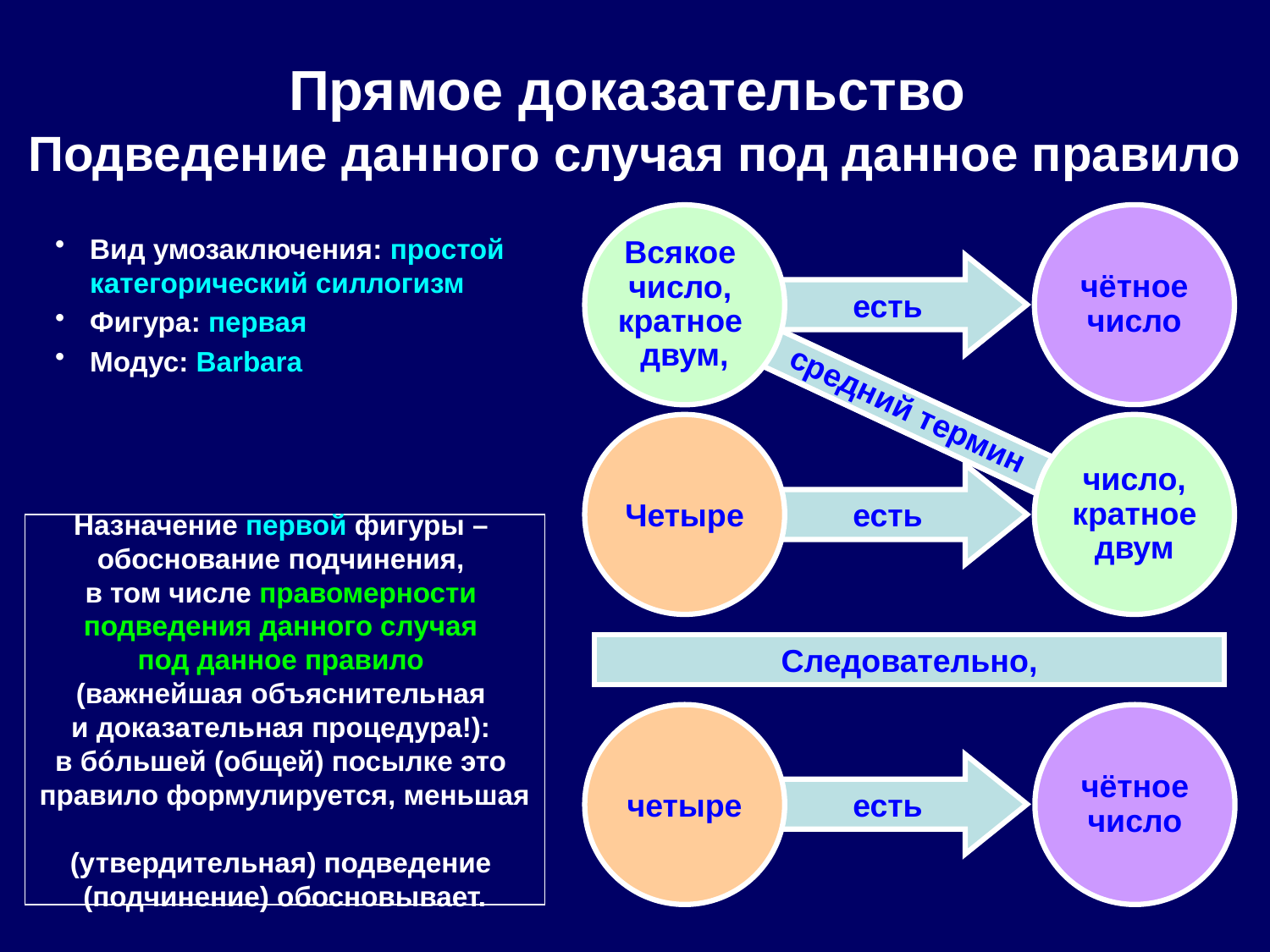

# Прямое доказательство Подведение данного случая под данное правило
чётное
число
Всякое
число,
кратное
двум,
Вид умозаключения: простой категорический силлогизм
Фигура: первая
Модус: Barbara
есть
есть
 средний термин
Четыре
число,
кратное
двум
есть
Назначение первой фигуры –
обоснование подчинения,
в том числе правомерности
подведения данного случая
под данное правило
(важнейшая объяснительная
и доказательная процедура!):
в бóльшей (общей) посылке это
правило формулируется, меньшая
(утвердительная) подведение
(подчинение) обосновывает.
Следовательно,
четыре
чётное число
есть